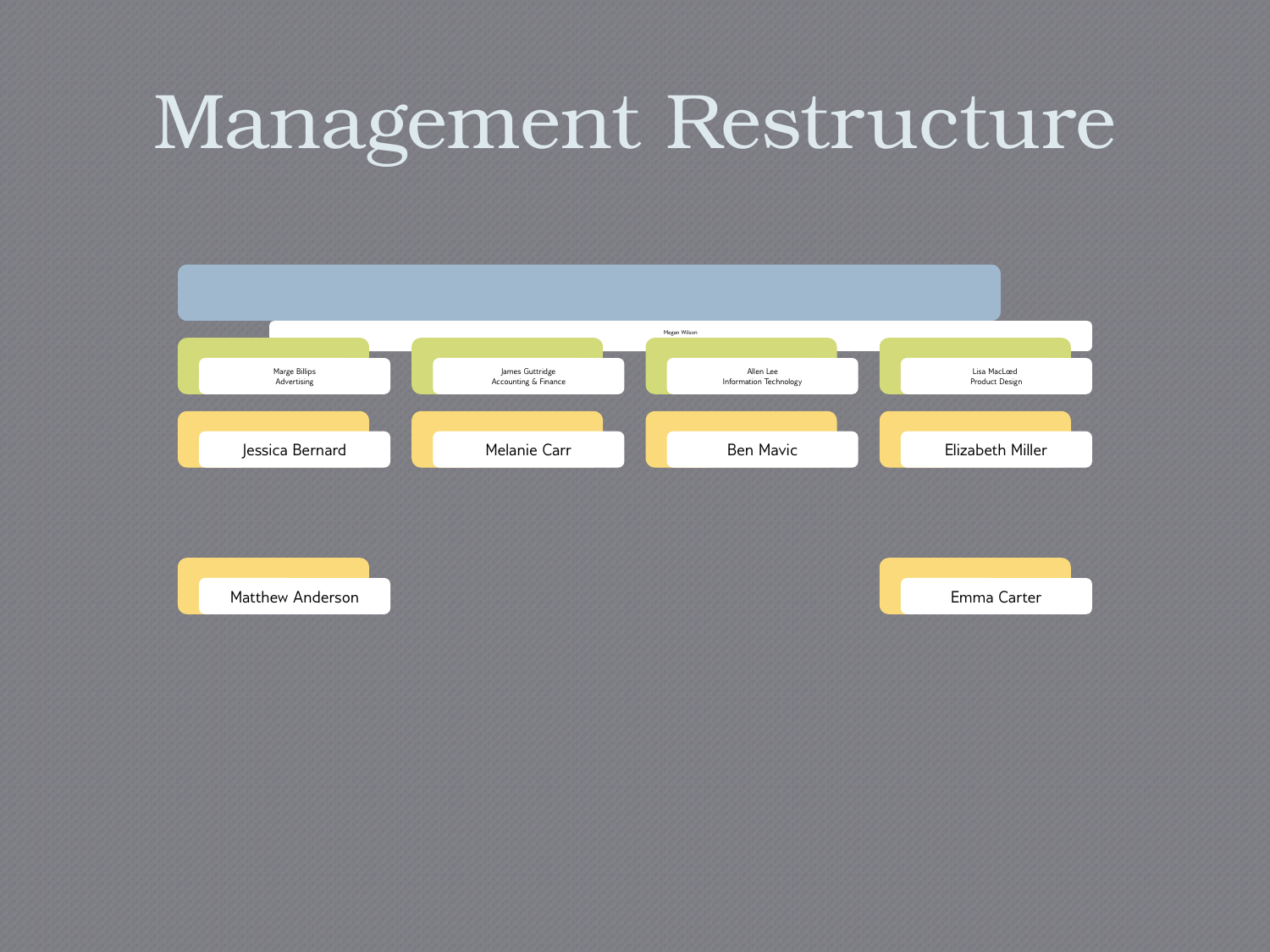

# Management Restructure
Megan Wilson
President
Marge Billips
Advertising
Jessica Bernard
Matthew Anderson
James Guttridge
Accounting & Finance
Melanie Carr
Allen Lee
Information Technology
Ben Mavic
Lisa MacLoed
Product Design
Elizabeth Miller
Emma Carter